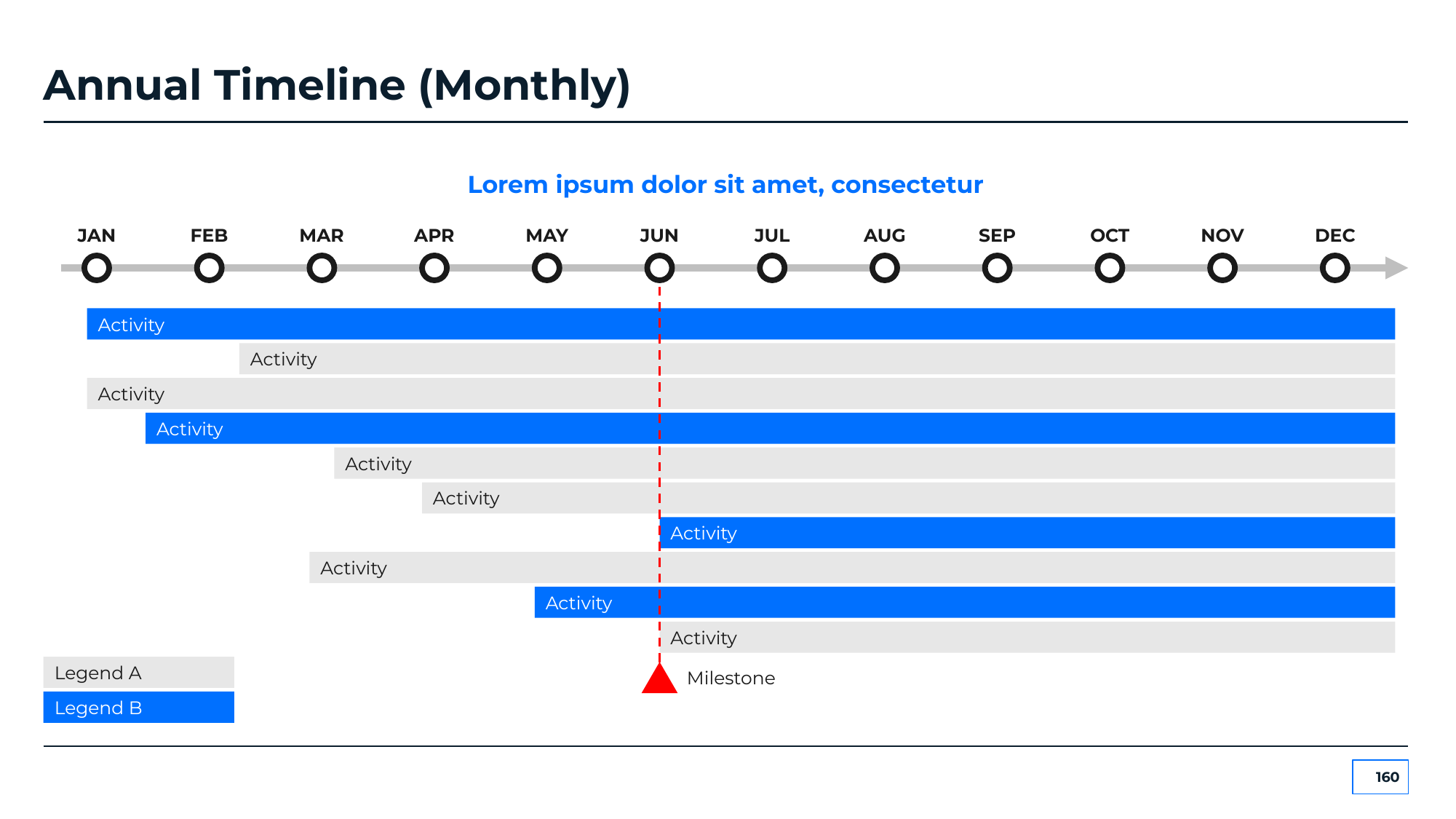

# Annual Timeline (Monthly)
Lorem ipsum dolor sit amet, consectetur
JAN
FEB
MAR
APR
MAY
JUN
JUL
AUG
SEP
OCT
NOV
DEC

Activity
Activity
Activity
Activity
Activity
Activity
Activity
Activity
Activity
Activity
Legend A
Milestone

Legend B
160